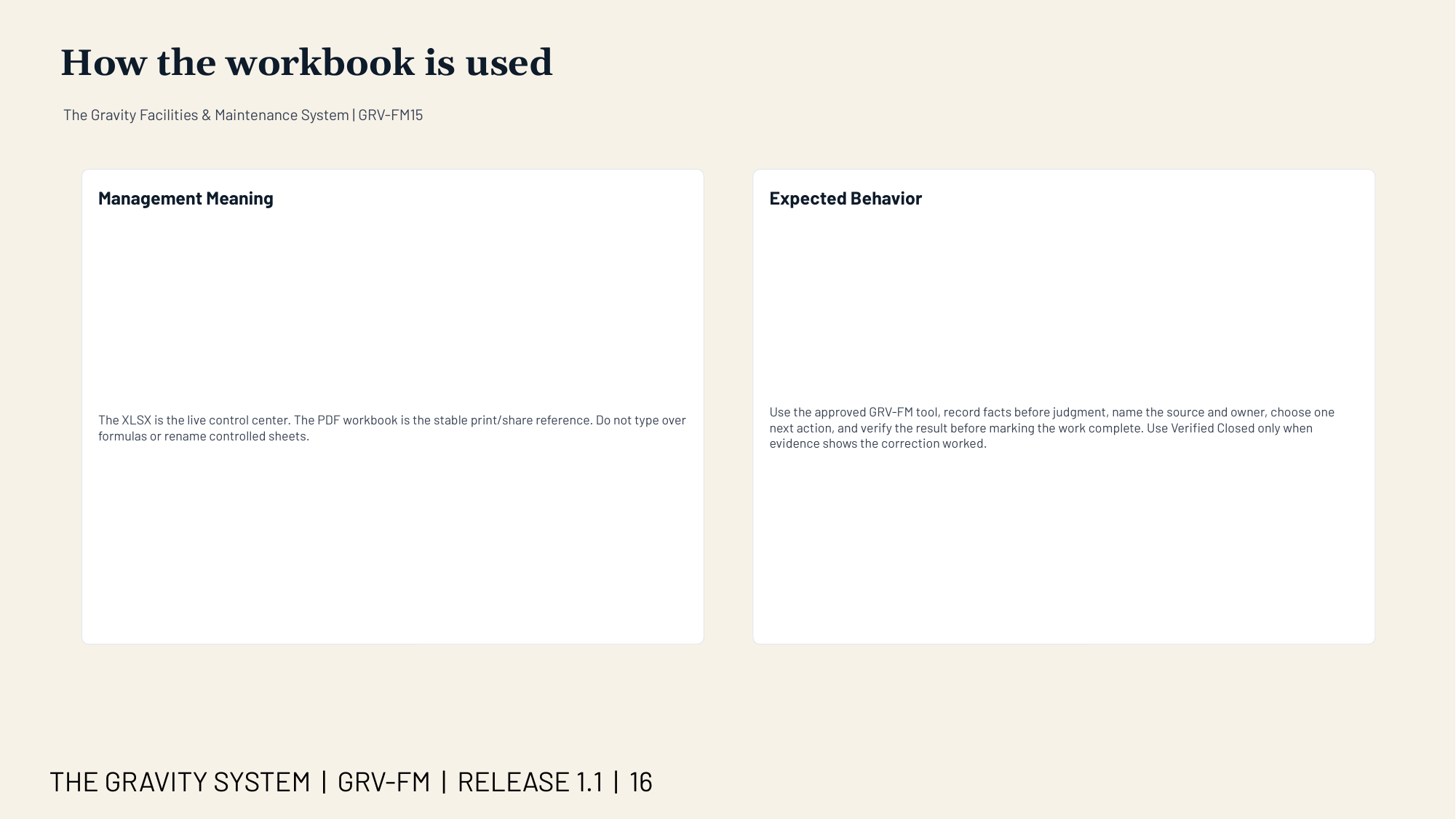

How the workbook is used
The Gravity Facilities & Maintenance System | GRV-FM15

Management Meaning
Expected Behavior
The XLSX is the live control center. The PDF workbook is the stable print/share reference. Do not type over formulas or rename controlled sheets.
Use the approved GRV-FM tool, record facts before judgment, name the source and owner, choose one next action, and verify the result before marking the work complete. Use Verified Closed only when evidence shows the correction worked.
THE GRAVITY SYSTEM  |  GRV-FM  |  RELEASE 1.1  |  16